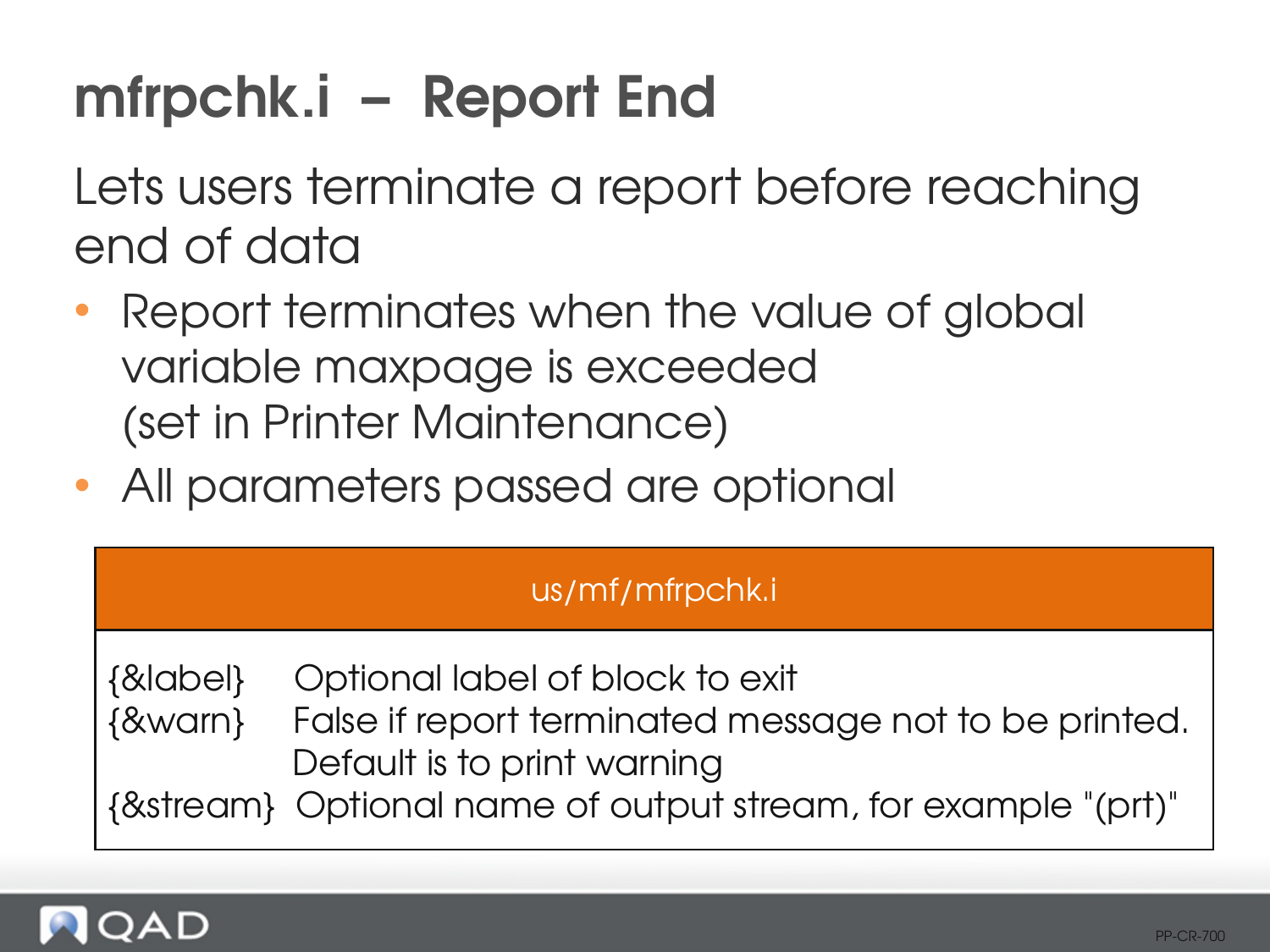

# mfrpchk.i  –  Report End
Lets users terminate a report before reaching end of data
Report terminates when the value of global variable maxpage is exceeded
(set in Printer Maintenance)
All parameters passed are optional
us/mf/mfrpchk.i
{&label}     Optional label of block to exit
{&warn}     False if report terminated message not to be printed.
                   Default is to print warning
{&stream}  Optional name of output stream, for example "(prt)"
PP-CR-700